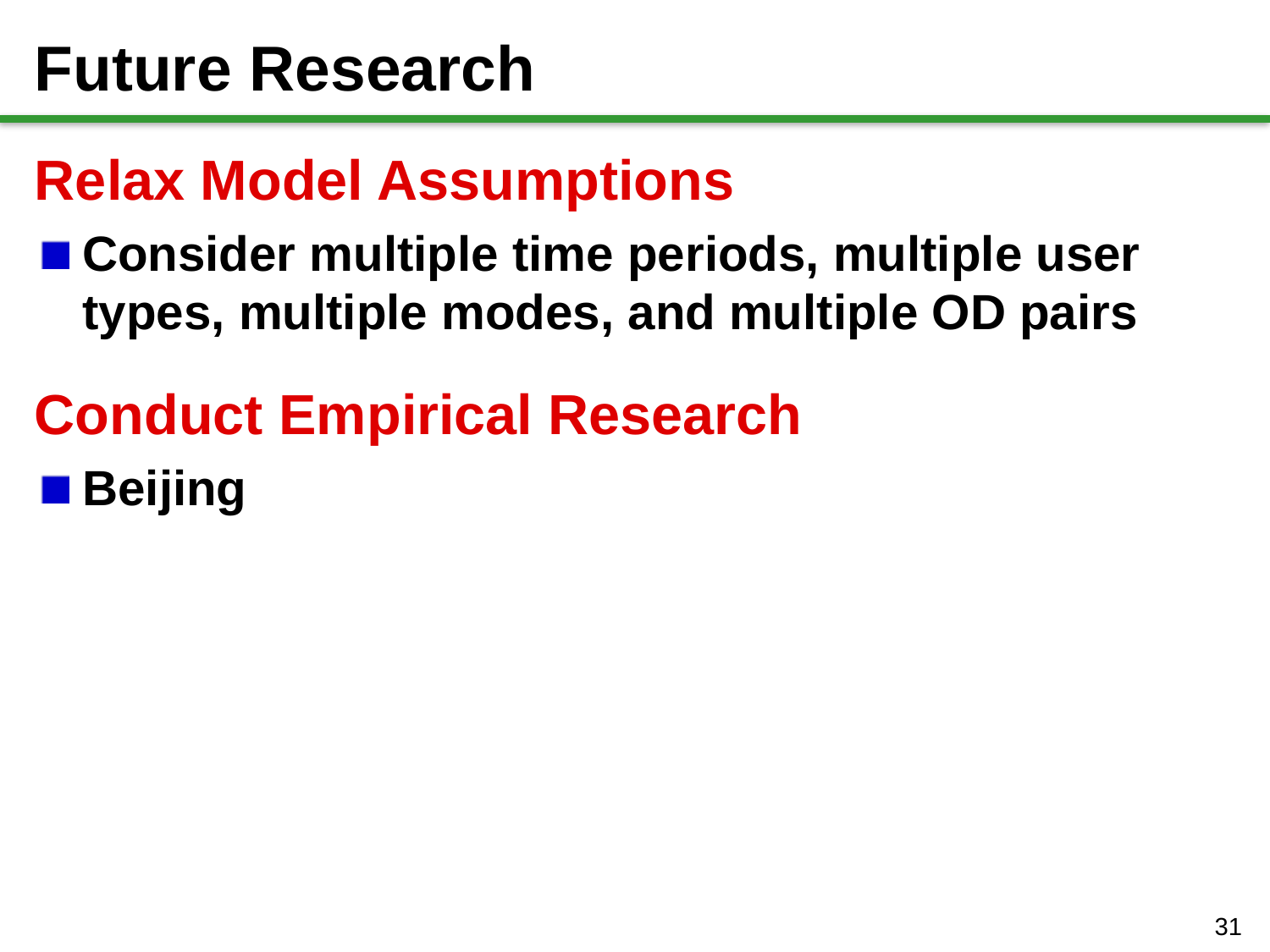

# Future Research

Relax Model Assumptions
Consider multiple time periods, multiple user types, multiple modes, and multiple OD pairs

Conduct Empirical Research
Beijing
31